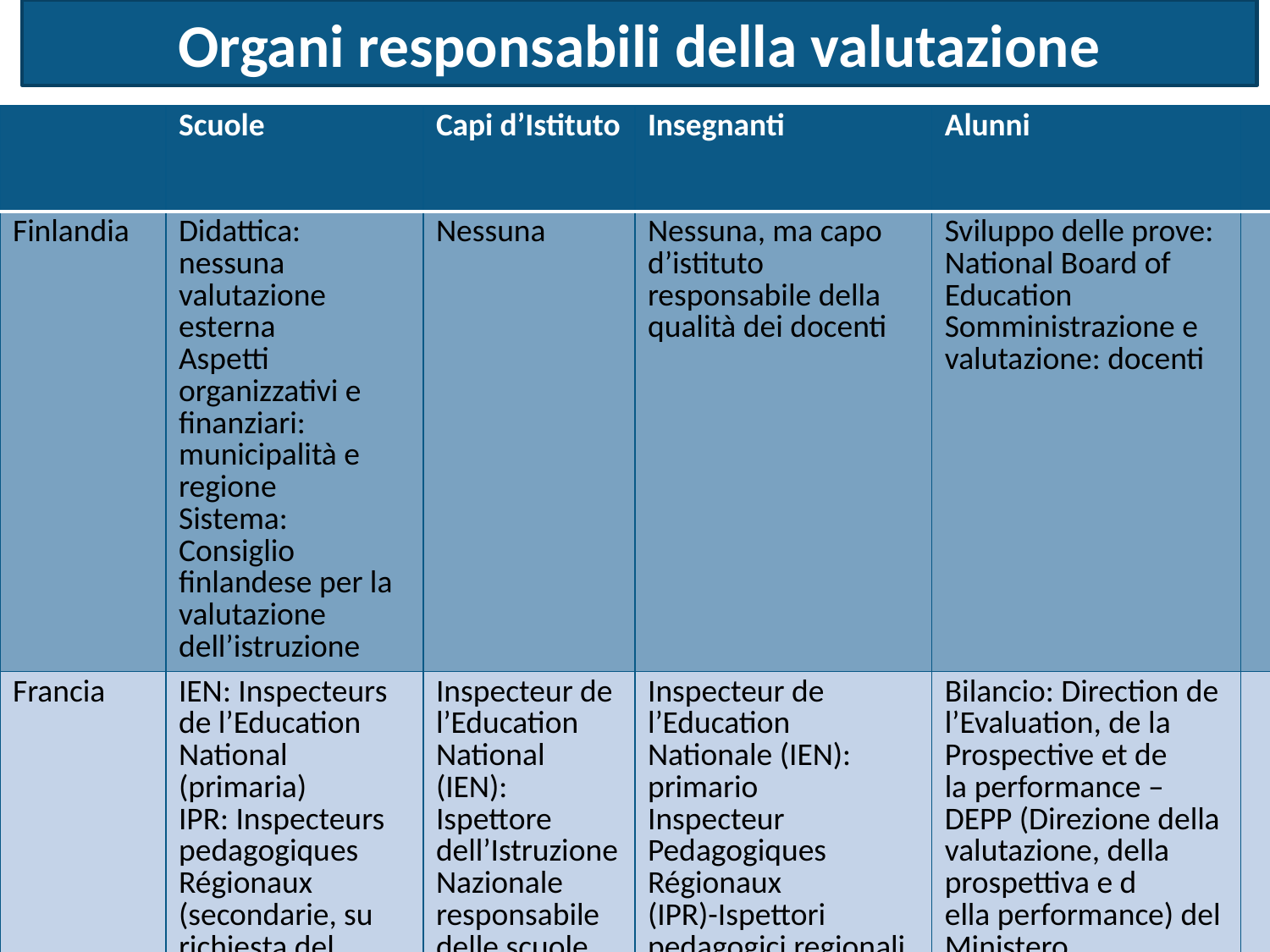

# Organi responsabili della valutazione
|  | Scuole | Capi d’Istituto | Insegnanti | Alunni |  |
| --- | --- | --- | --- | --- | --- |
| Finlandia | Didattica: nessuna valutazione esterna Aspetti organizzativi e finanziari: municipalità e regione Sistema: Consiglio finlandese per la valutazione dell’istruzione | Nessuna | Nessuna, ma capo d’istituto responsabile della qualità dei docenti | Sviluppo delle prove: National Board of Education Somministrazione e valutazione: docenti |  |
| Francia | IEN: Inspecteurs de l’Education National (primaria) IPR: Inspecteurs pedagogiques Régionaux (secondarie, su richiesta del dirigente) IGEN: Inspecteurs Généraux de l’Education Nationale (secondarie- rara) IGAENR – Inspecteurs Généraux de l’Administration d e l’Education Nationale et de la Recherche (secondarie – amministrativi, finanziari e organizzativi – rara) | Inspecteur de l’Education National (IEN): Ispettore dell’Istruzione Nazionale responsabile delle scuole della circoscrizione in cui si trova (prescolare e primario) Recteur (direttore dell’ Académie) o Inspecteur d’académie - Directeur des services départementaux de l'éducation nationale (IA –DSDEN) - Ispettore - Direttore dei servizi dipartimentali dell’istruzione nazionale . | Inspecteur de l’Education Nationale (IEN): primario Inspecteur Pedagogiques Régionaux (IPR)-Ispettori pedagogici regionali + capo di istituto | Bilancio: Direction de l’Evaluation, de la Prospective et de la performance – DEPP (Direzione della valutazione, della prospettiva e d ella performance) del Ministero dell’Istruzione nazionale (preparazione e correzione delle prove) diagnostiche: Direction de l’Evaluation, de la Prospective et de la performance – DEPP (Direzione della valutazione, della prospettiva e d ella performance) del Ministero dell’Istruzione nazionale (preparazione d elle prove) insegnanti (correzione delle prove). Dell’acquisizione delle competenze di base minime (socle commun): Direzione generale dell’Istruzione scolastica(Direction Générale de l’Enseignement Scolaire – DESCO) e Ispettorato Centrale (Inspection Générale) |  |
| Germania | Ispettori scolastici (Schulaufsichtsbeambten) del Land | Ispettori scolastici del Land | Ispettori scolastici (Schulaufsichtsbeambten) del Land + capo d’istituto | Istituto per lo sviluppo della qualità nel settore Educativo a livello nazionale Land a livello regionale |  |
| Inghilterra | Office for Standard in Education – Ofsted Local Authorities – LA | School governing body (organo di governo della scuola) + consulente esterno membro della Cambridge Education Associates | Capo di istituto + consulente esterno nominato dallo school governing body+ 2 o 3 membri di quest’ultimo. Teacher’s team leader: insieme al capo di istituto svolge la review (revisione della performance). | National Assessment Agency – NAA 7: sviluppo dei test nazionali e attribuzione dei voti Docenti: attribuzione dei voti in alcuni casi. |  |
| Polonia | Sovrintendente regionale (kurator) valuta gli aspetti pedagogici Organo di gestione della scuola (unità di autogestione a livello locale: gmina per l’istruzione obbligatoria e Powiat per l’istruzione post-secondaria) valuta gli aspetti amministrativi | Sovrintendente regionale (kurator) valuta gli aspetti pedagogici Organo di gestione della scuola (unità di autogestione a livello locale: gmina per l’istruzione obbligatoria e Powiat per l’istruzione post-secondaria) valuta gli aspetti amministrativi | Capo di Istituto | Commissione Centrale per gli esami E commissioni regionali . |  |
| Spagna | Ispettorato della comunità autonoma | Autorità educativa competente della comunità autonoma | Autorità educativa competente della comunità autonoma | Istituto de Evaluación (IE) Istituto di valutazione (livello nazionale) Comunità Autonoma (livello regionale) |  |
| Svezia | Agenzia nazionale svedese per l'istruzione (Skolverket) che si avvale di ispettori– (livello centrale) Municipalità - (livello locale) | Nessuna forma di valutazione individuale | Nessuna forma di valutazione individuale | Agenzia nazionale svedese per l'istruzione (Skolverket) che si avvale di ispettori (skolinspektör) – (livello centrale) Municipalità - (livello locale) |  |